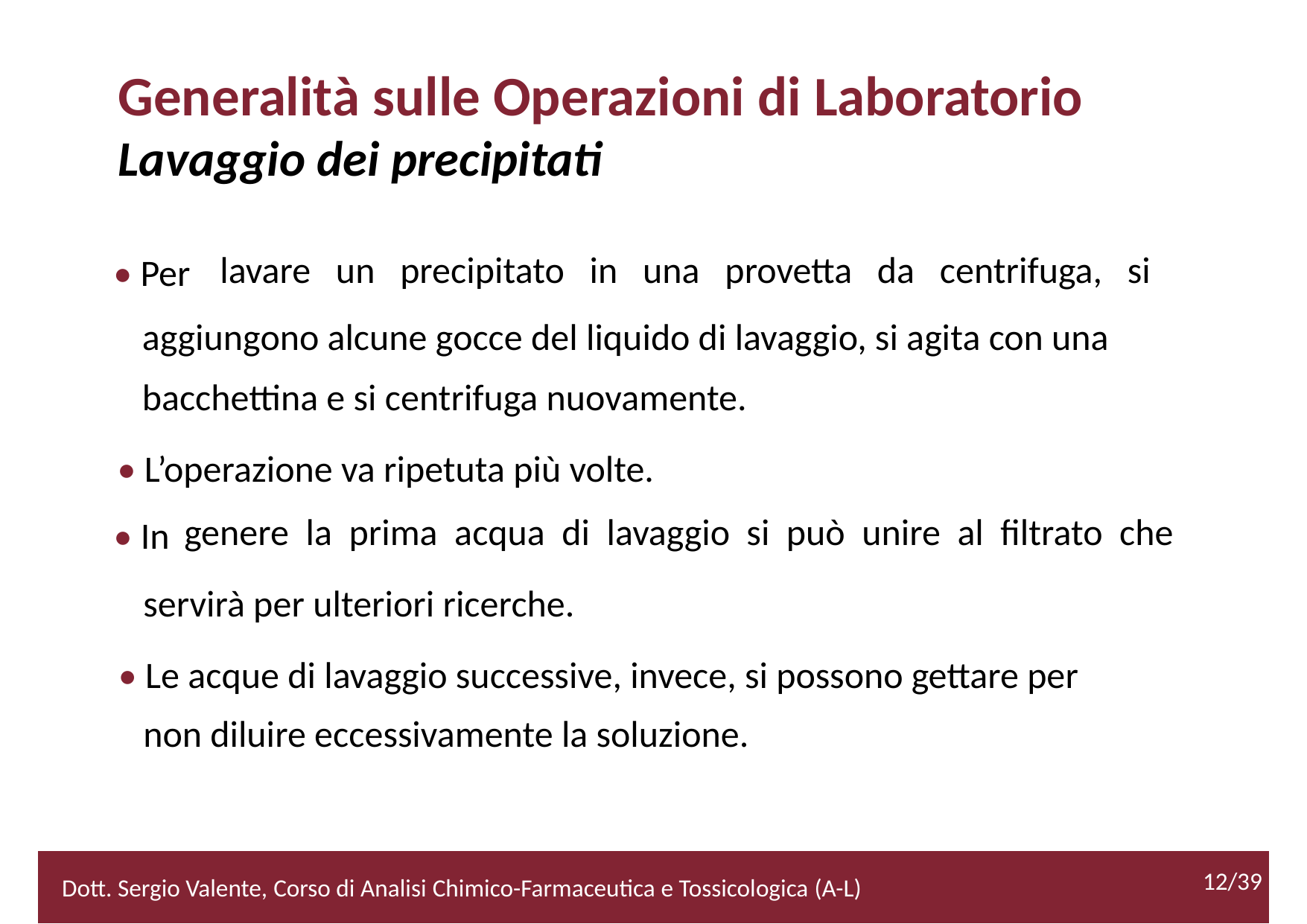

Generalità sulle Operazioni di Laboratorio
Lavaggio dei precipitati
• Per
lavare   un   precipitato   in   una   provetta   da   centrifuga,   si
	aggiungono alcune gocce del liquido di lavaggio, si agita con una

	bacchettina e si centrifuga nuovamente.

• L’operazione va ripetuta più volte.
• In
genere  la  prima  acqua  di  lavaggio  si  può  unire  al  filtrato  che
		servirà per ulteriori ricerche.

• Le acque di lavaggio successive, invece, si possono gettare per

		non diluire eccessivamente la soluzione.
			12/39

12/39
2/52
Dott. Sergio Valente, Corso di Analisi Chimico-Farmaceutica e Tossicologica (A-L)